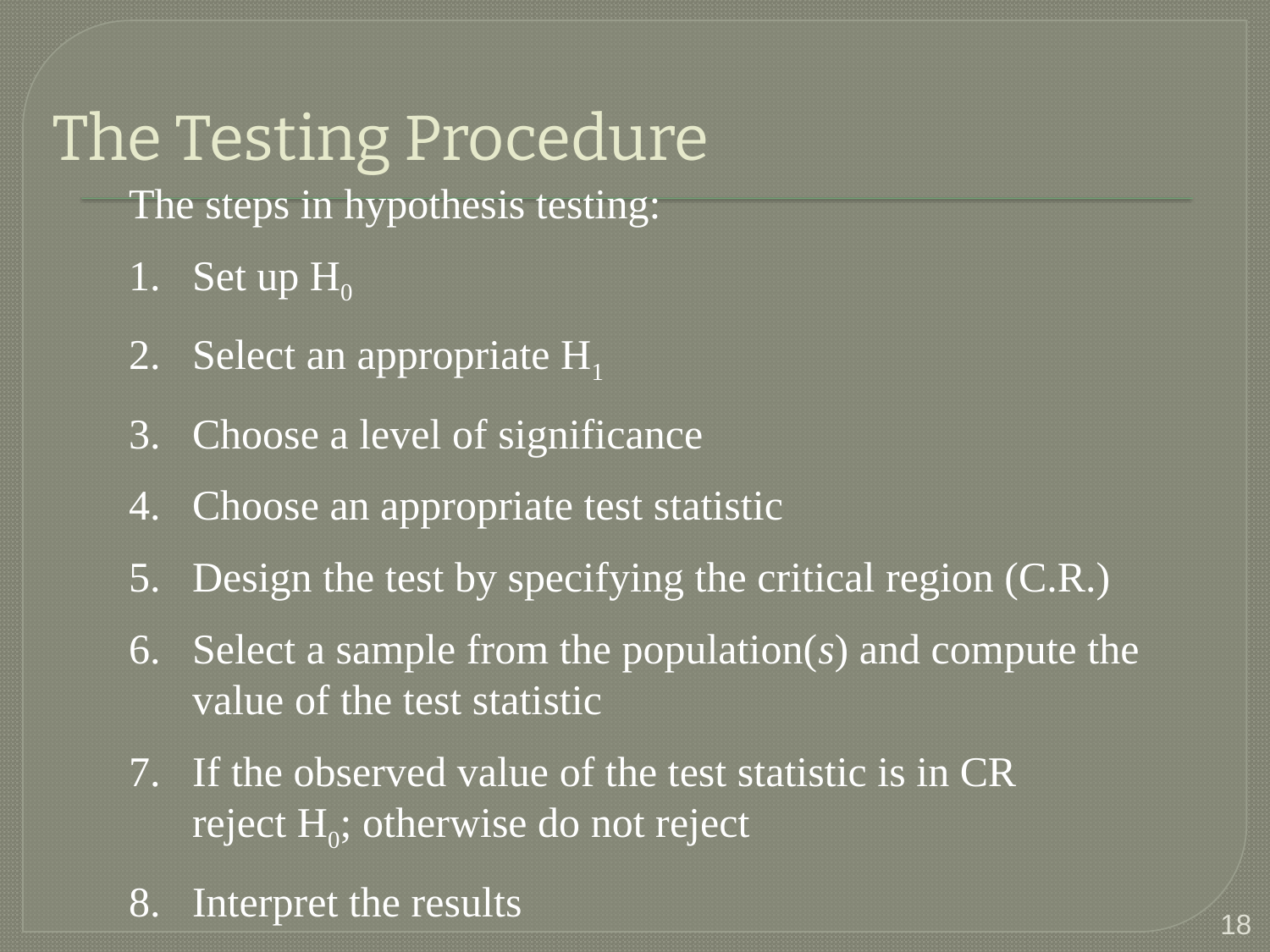

# The Testing Procedure
The steps in hypothesis testing:
1.  	Set up H0
2.	Select an appropriate H1
3.	Choose a level of significance
4.	Choose an appropriate test statistic
5.   Design the test by specifying the critical region (C.R.)
6.   Select a sample from the population(s) and compute the value of the test statistic
7.   If the observed value of the test statistic is in CR 	reject H0; otherwise do not reject
8.  	Interpret the results
18